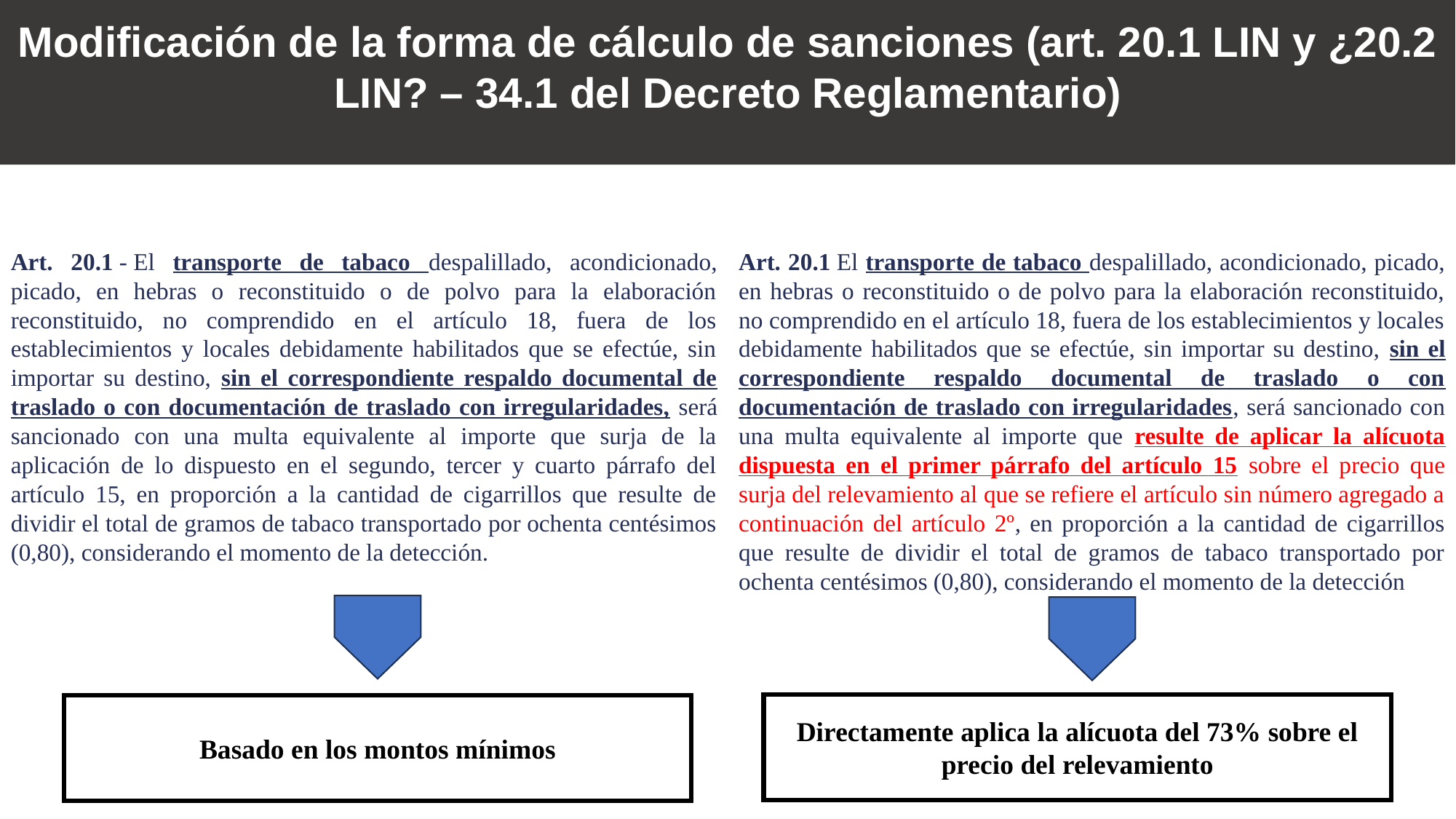

Modificación de la forma de cálculo de sanciones (art. 20.1 LIN y ¿20.2 LIN? – 34.1 del Decreto Reglamentario)

Art. 20.1 - El transporte de tabaco despalillado, acondicionado, picado, en hebras o reconstituido o de polvo para la elaboración reconstituido, no comprendido en el artículo 18, fuera de los establecimientos y locales debidamente habilitados que se efectúe, sin importar su destino, sin el correspondiente respaldo documental de traslado o con documentación de traslado con irregularidades, será sancionado con una multa equivalente al importe que surja de la aplicación de lo dispuesto en el segundo, tercer y cuarto párrafo del artículo 15, en proporción a la cantidad de cigarrillos que resulte de dividir el total de gramos de tabaco transportado por ochenta centésimos (0,80), considerando el momento de la detección.
Art. 20.1 El transporte de tabaco despalillado, acondicionado, picado, en hebras o reconstituido o de polvo para la elaboración reconstituido, no comprendido en el artículo 18, fuera de los establecimientos y locales debidamente habilitados que se efectúe, sin importar su destino, sin el correspondiente respaldo documental de traslado o con documentación de traslado con irregularidades, será sancionado con una multa equivalente al importe que resulte de aplicar la alícuota dispuesta en el primer párrafo del artículo 15 sobre el precio que surja del relevamiento al que se refiere el artículo sin número agregado a continuación del artículo 2º, en proporción a la cantidad de cigarrillos que resulte de dividir el total de gramos de tabaco transportado por ochenta centésimos (0,80), considerando el momento de la detección

Directamente aplica la alícuota del 73% sobre el precio del relevamiento
Basado en los montos mínimos